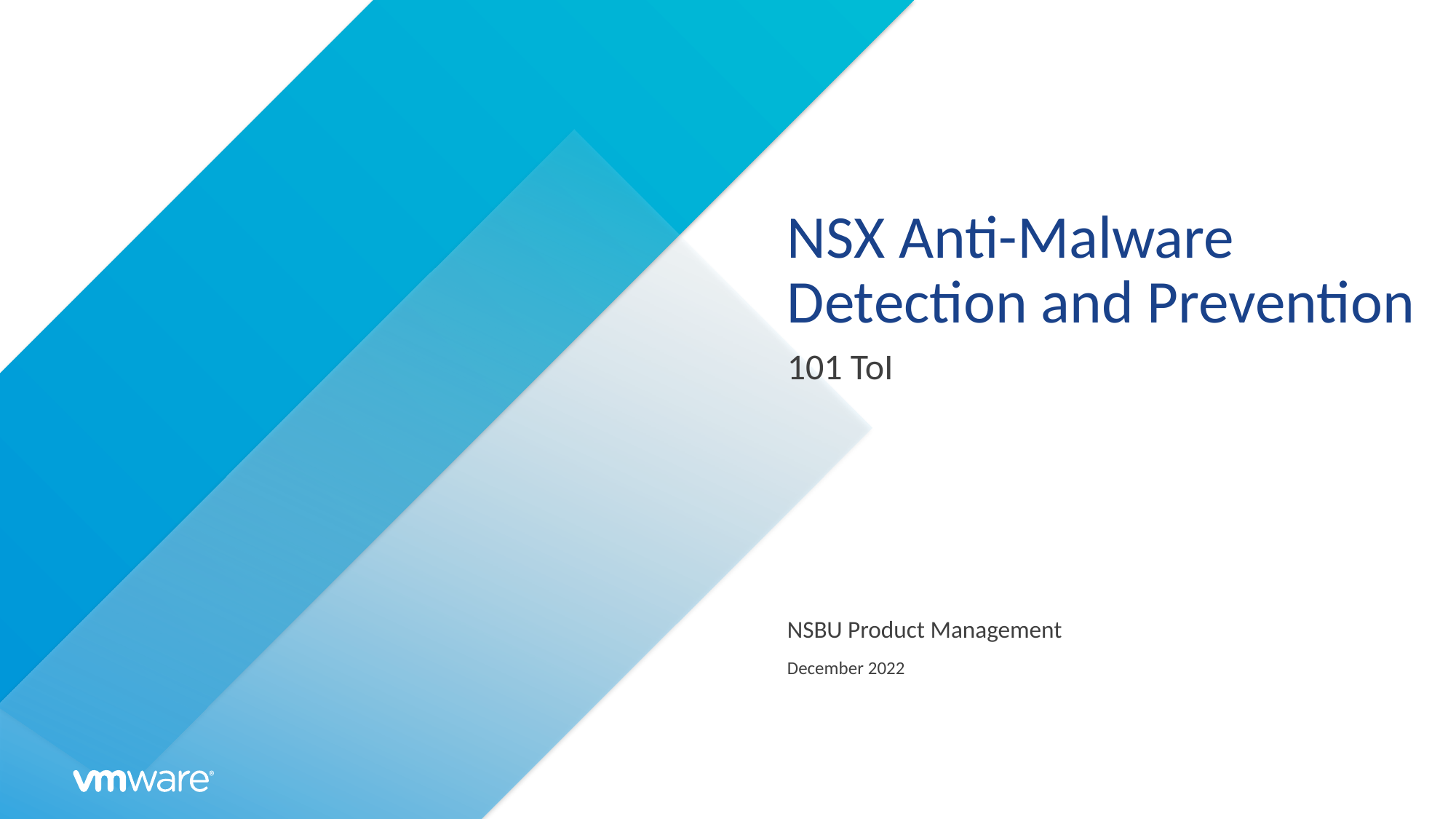

# NSX Anti-Malware Detection and Prevention
101 ToI
NSBU Product Management
December 2022